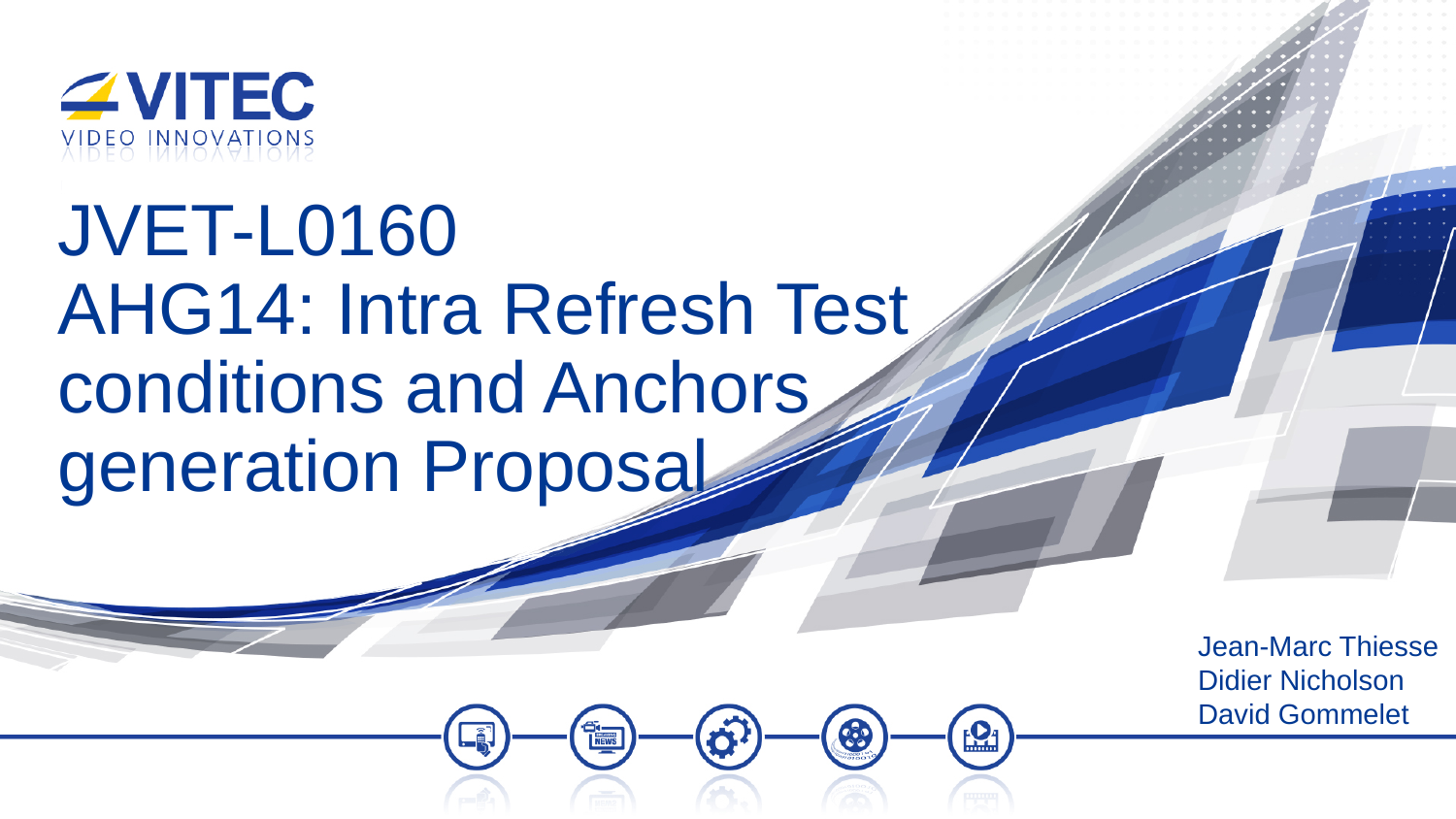

# JVET-L0160 AHG14: Intra Refresh Test conditions and Anchors generation Proposal
Jean-Marc Thiesse
Didier Nicholson
David Gommelet